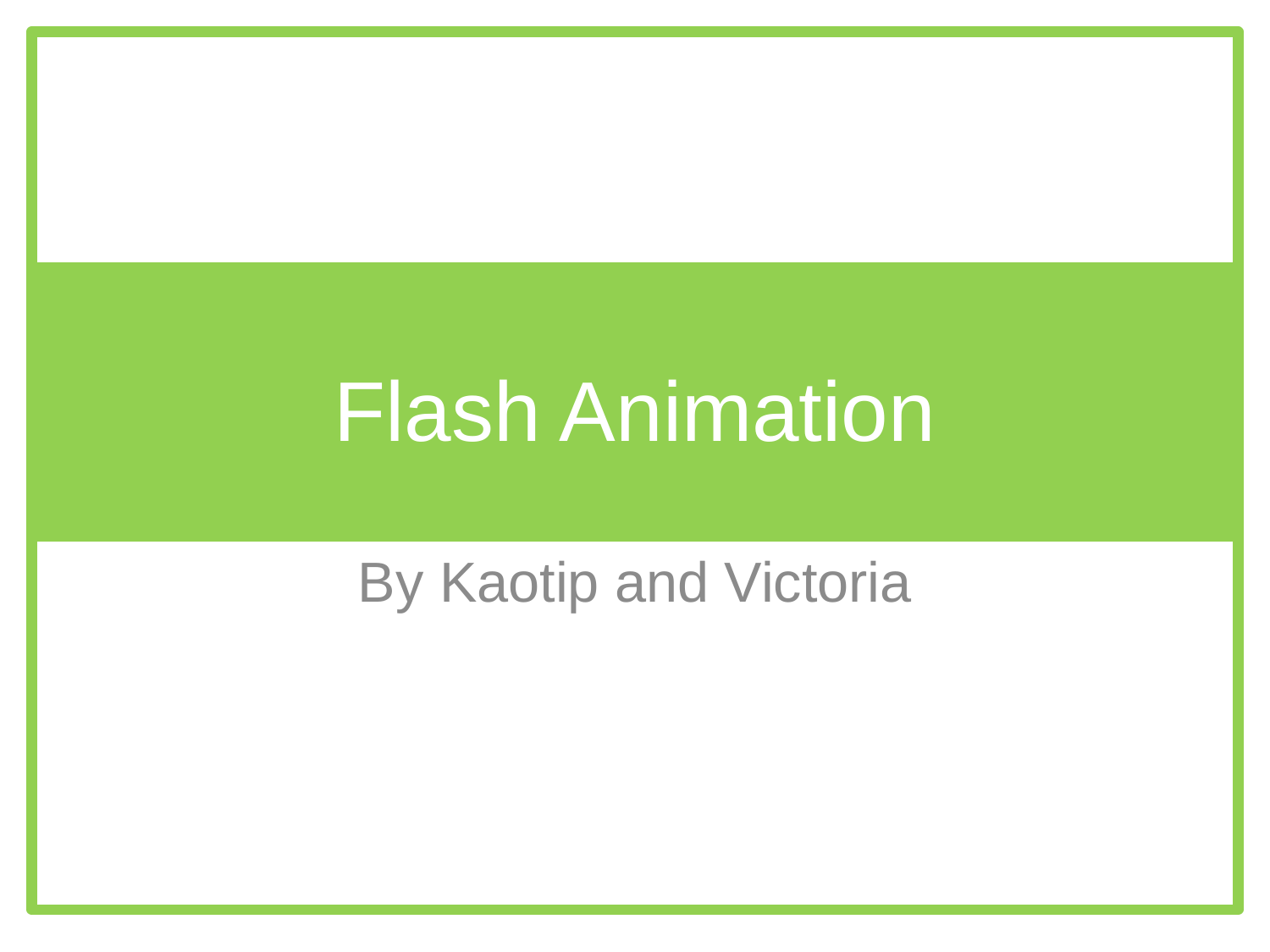

# Flash Animation
By Kaotip and Victoria